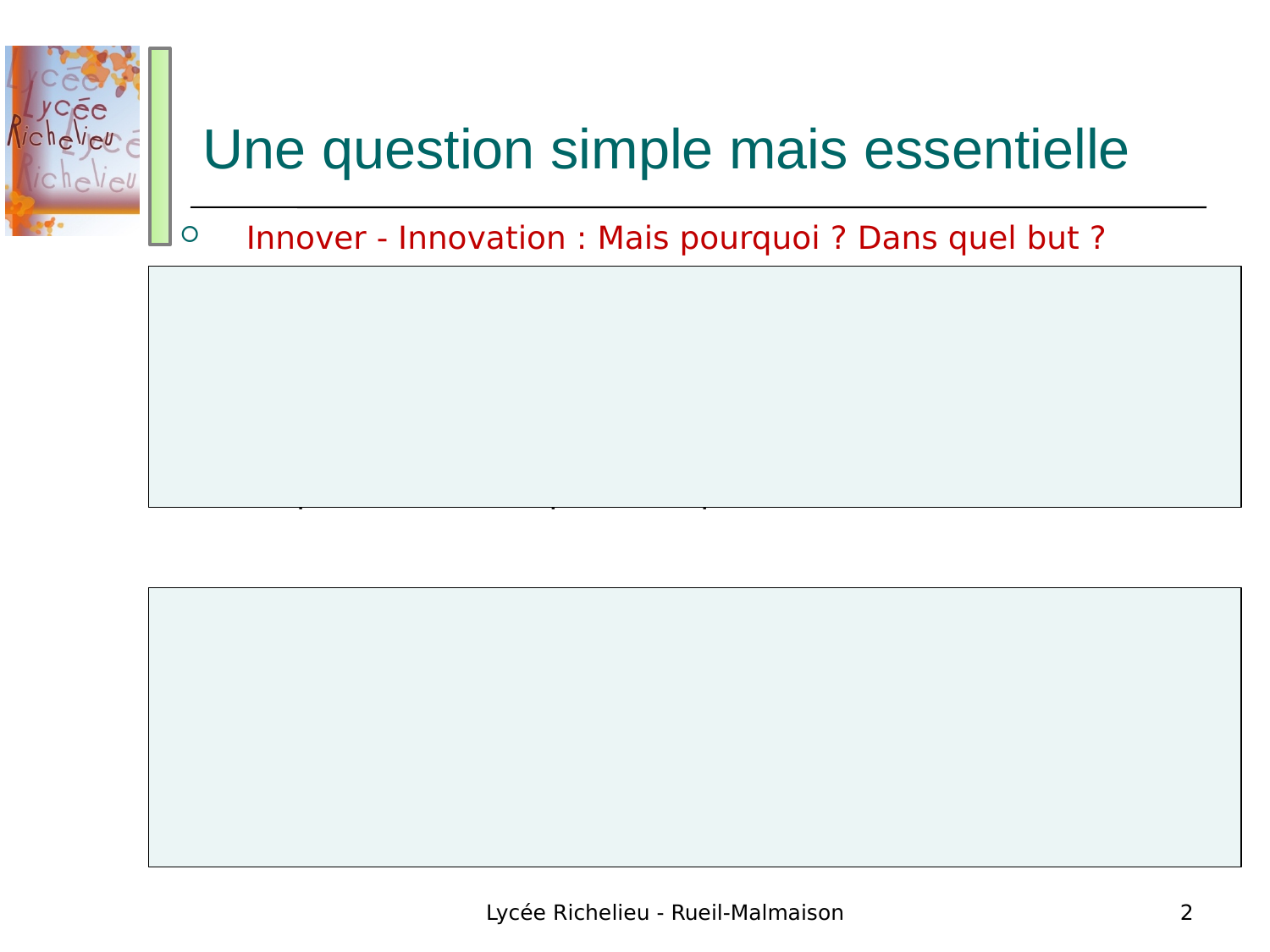

# Une question simple mais essentielle
Innover - Innovation : Mais pourquoi ? Dans quel but ?

Proposer alors des produits qui vous semblent innovants.

Lycée Richelieu - Rueil-Malmaison
2